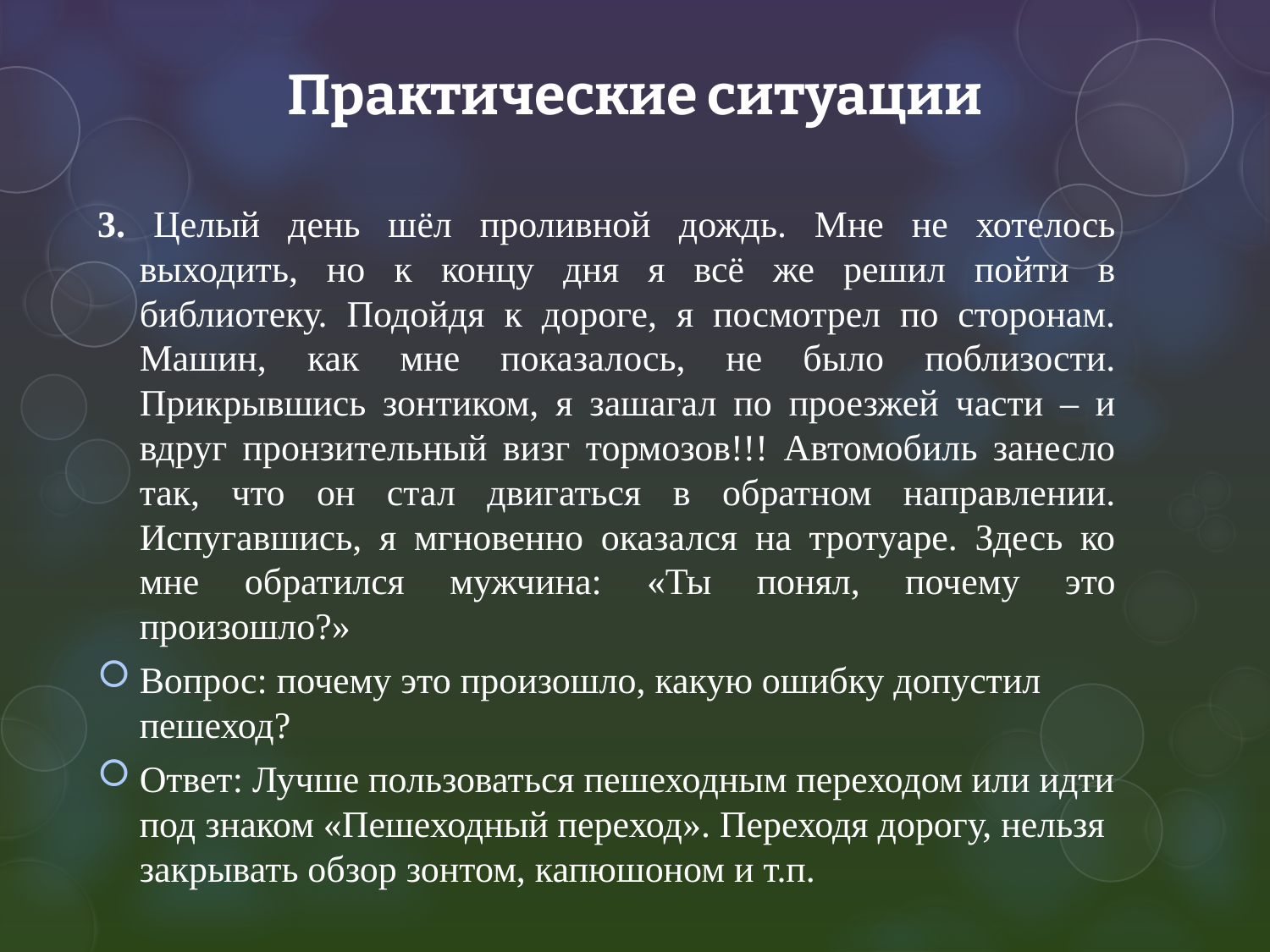

# Практические ситуации
3. Целый день шёл проливной дождь. Мне не хотелось выходить, но к концу дня я всё же решил пойти в библиотеку. Подойдя к дороге, я посмотрел по сторонам. Машин, как мне показалось, не было поблизости. Прикрывшись зонтиком, я зашагал по проезжей части – и вдруг пронзительный визг тормозов!!! Автомобиль занесло так, что он стал двигаться в обратном направлении. Испугавшись, я мгновенно оказался на тротуаре. Здесь ко мне обратился мужчина: «Ты понял, почему это произошло?»
Вопрос: почему это произошло, какую ошибку допустил пешеход?
Ответ: Лучше пользоваться пешеходным переходом или идти под знаком «Пешеходный переход». Переходя дорогу, нельзя закрывать обзор зонтом, капюшоном и т.п.